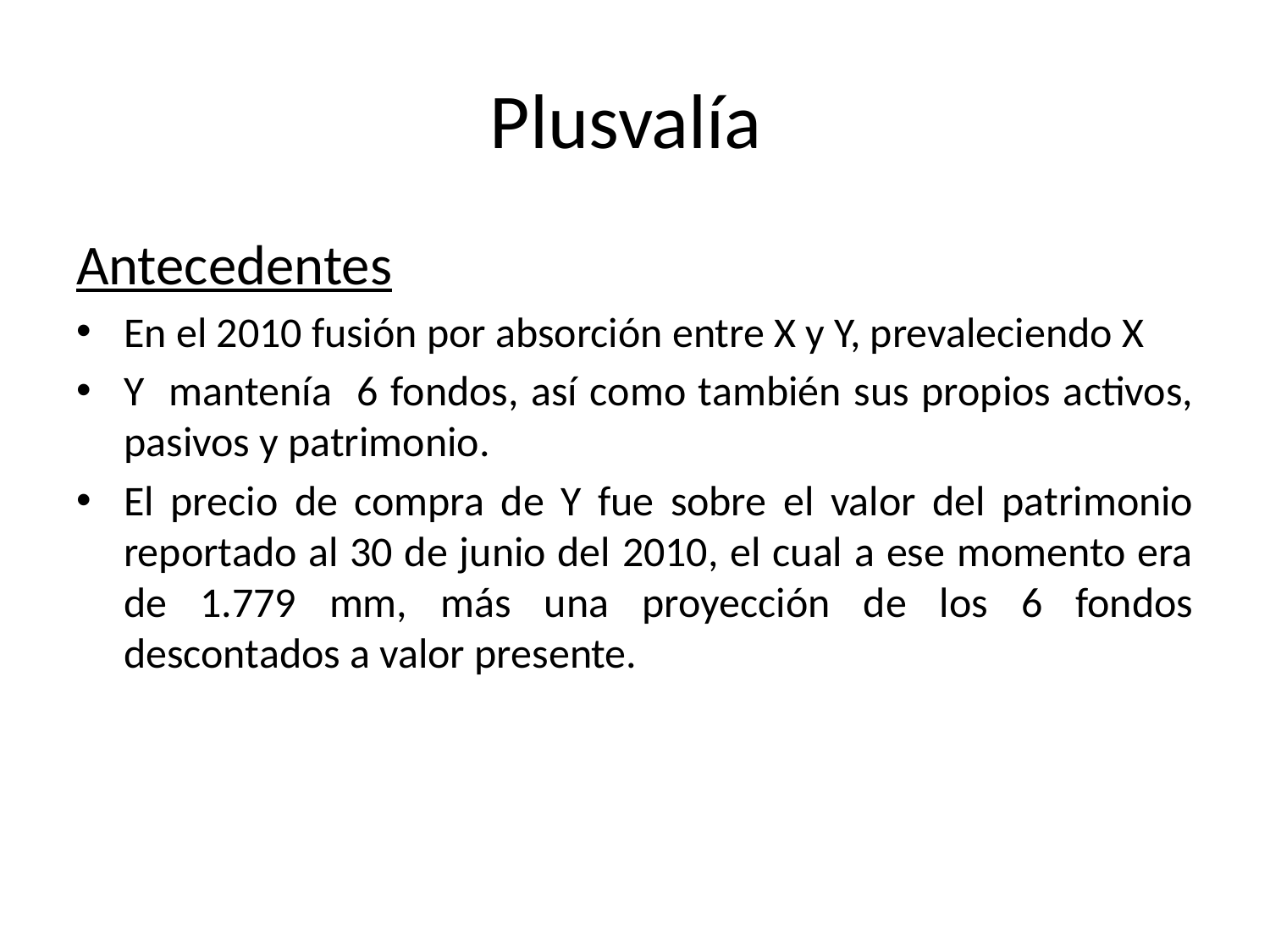

# Plusvalía
Antecedentes
En el 2010 fusión por absorción entre X y Y, prevaleciendo X
Y  mantenía  6 fondos, así como también sus propios activos, pasivos y patrimonio.
El precio de compra de Y fue sobre el valor del patrimonio reportado al 30 de junio del 2010, el cual a ese momento era de 1.779 mm, más una proyección de los 6 fondos descontados a valor presente.